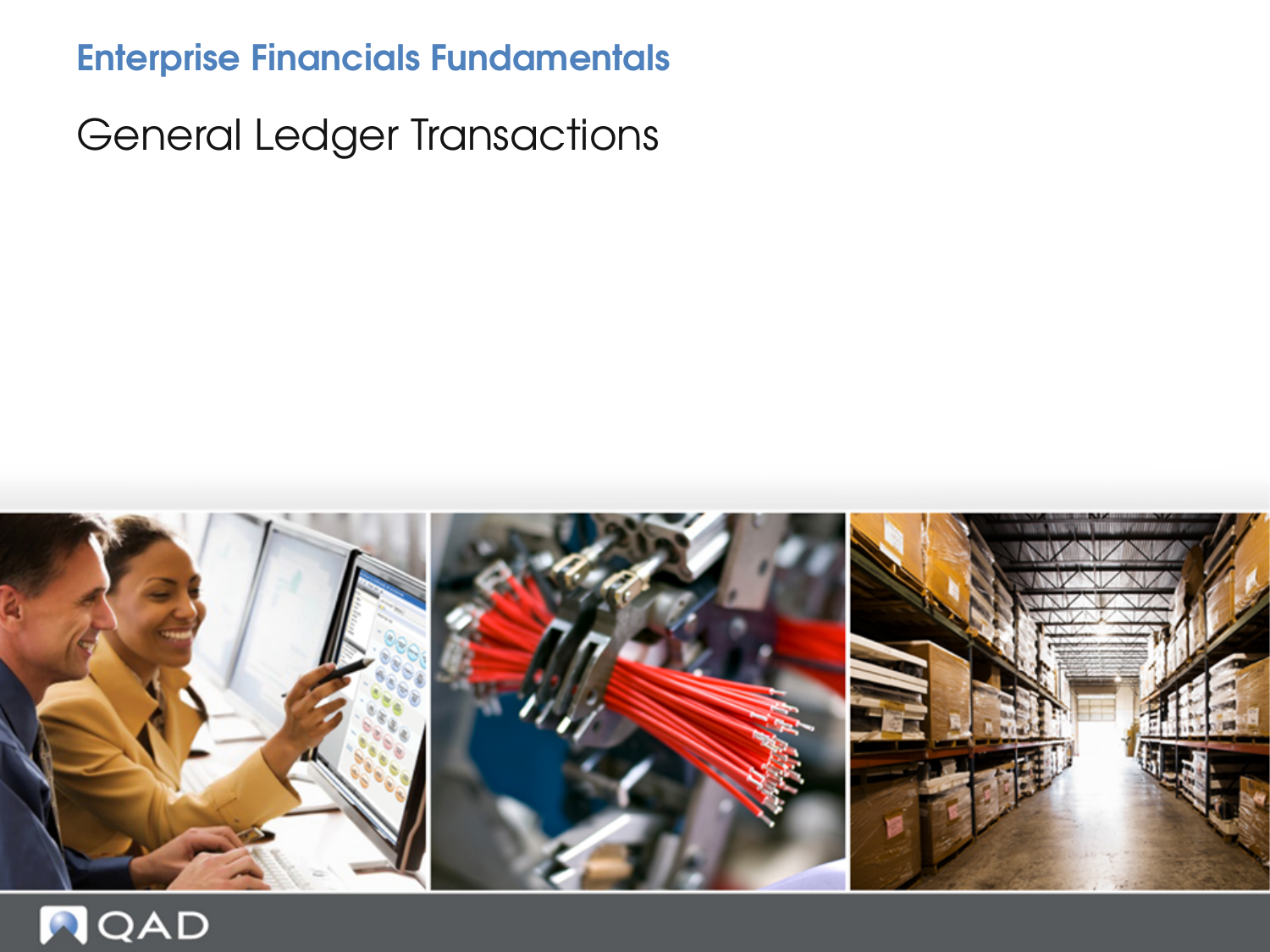

Enterprise Financials Fundamentals
# General Ledger Transactions